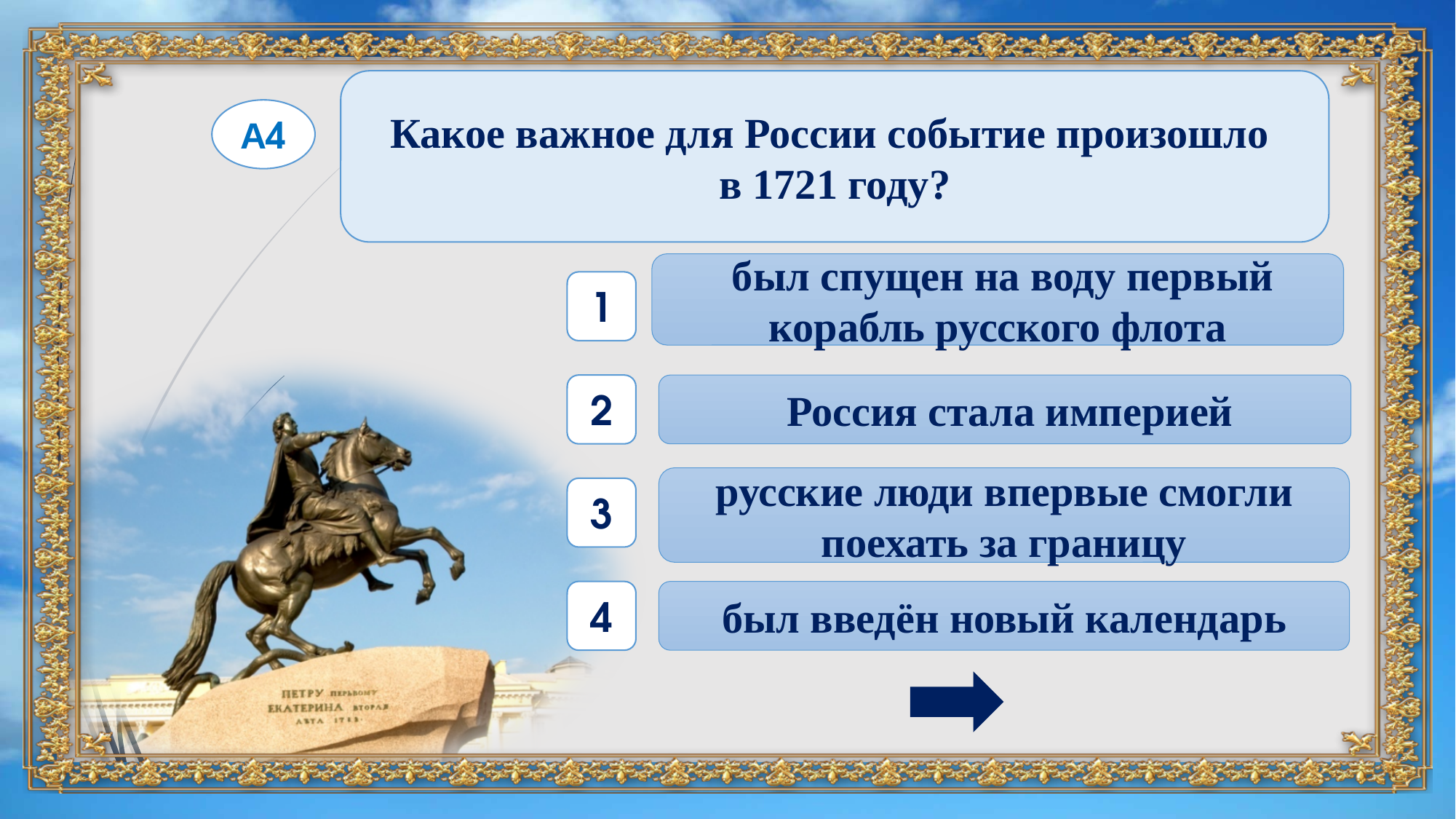

Какое важное для России событие произошло
в 1721 году?
А4
 был спущен на воду первый корабль русского флота
1
2
 Россия стала империей
русские люди впервые смогли поехать за границу
3
4
был введён новый календарь